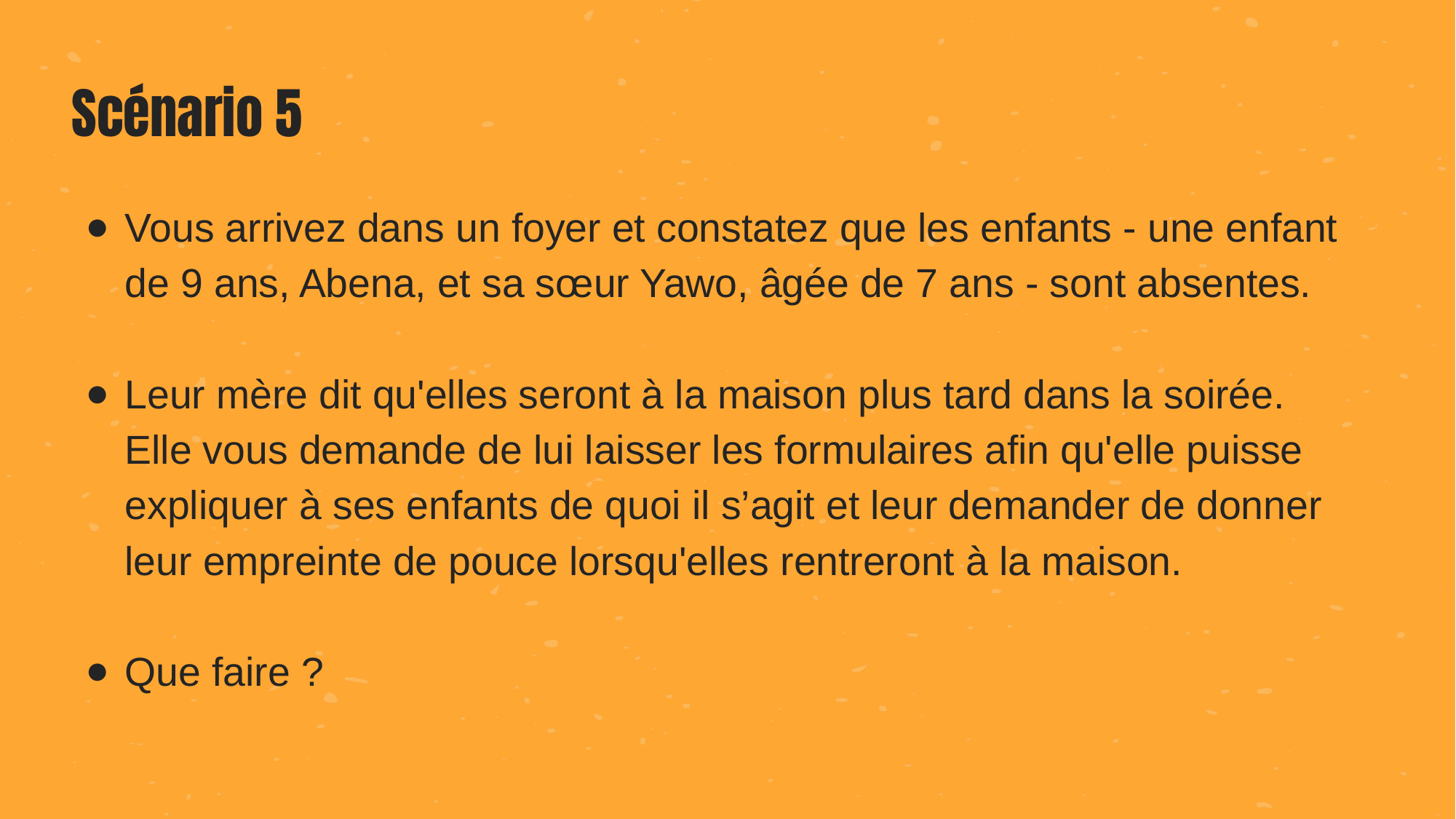

Scénario 5
Vous arrivez dans un foyer et constatez que les enfants - une enfant de 9 ans, Abena, et sa sœur Yawo, âgée de 7 ans - sont absentes.

Leur mère dit qu'elles seront à la maison plus tard dans la soirée. Elle vous demande de lui laisser les formulaires afin qu'elle puisse expliquer à ses enfants de quoi il s’agit et leur demander de donner leur empreinte de pouce lorsqu'elles rentreront à la maison.

Que faire ?